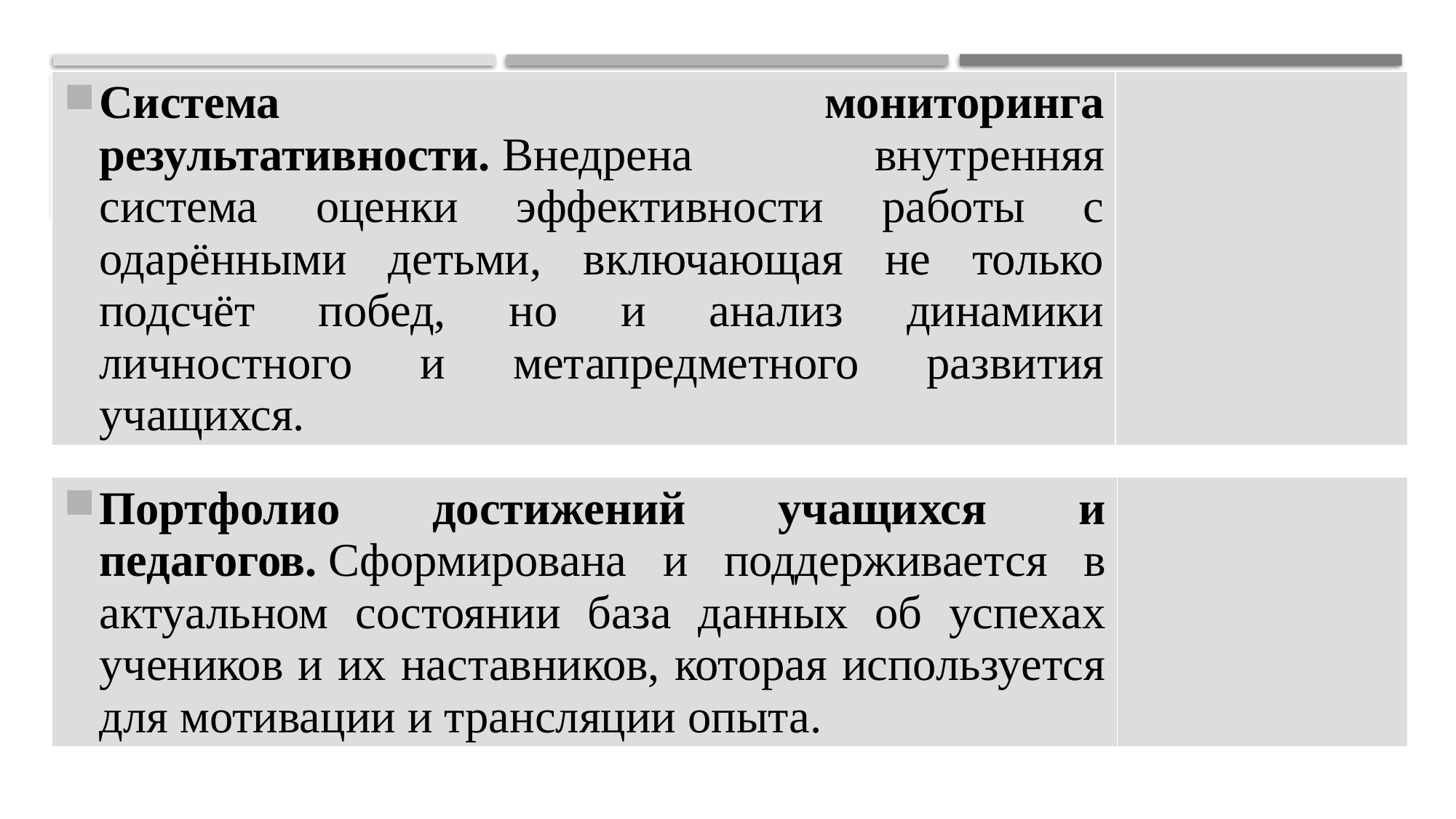

| Система мониторинга результативности. Внедрена внутренняя система оценки эффективности работы с одарёнными детьми, включающая не только подсчёт побед, но и анализ динамики личностного и метапредметного развития учащихся. |  |
| --- | --- |
| Портфолио достижений учащихся и педагогов. Сформирована и поддерживается в актуальном состоянии база данных об успехах учеников и их наставников, которая используется для мотивации и трансляции опыта. |  |
| --- | --- |